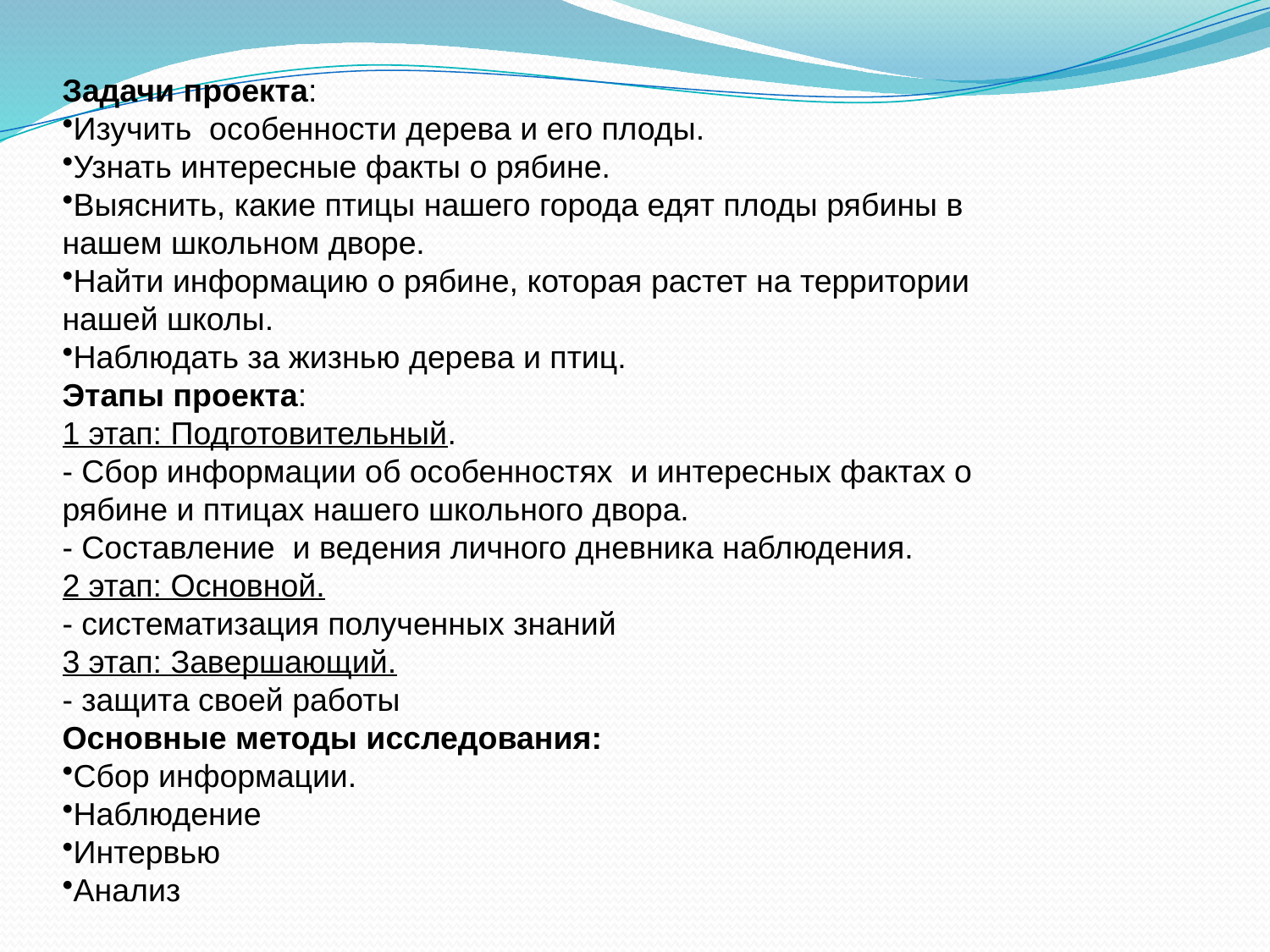

Задачи проекта:
Изучить  особенности дерева и его плоды.
Узнать интересные факты о рябине.
Выяснить, какие птицы нашего города едят плоды рябины в нашем школьном дворе.
Найти информацию о рябине, которая растет на территории нашей школы.
Наблюдать за жизнью дерева и птиц.
Этапы проекта:
1 этап: Подготовительный.
- Сбор информации об особенностях  и интересных фактах о рябине и птицах нашего школьного двора.
- Составление  и ведения личного дневника наблюдения.
2 этап: Основной.
- систематизация полученных знаний
3 этап: Завершающий.
- защита своей работы
Основные методы исследования:
Сбор информации.
Наблюдение
Интервью
Анализ
#